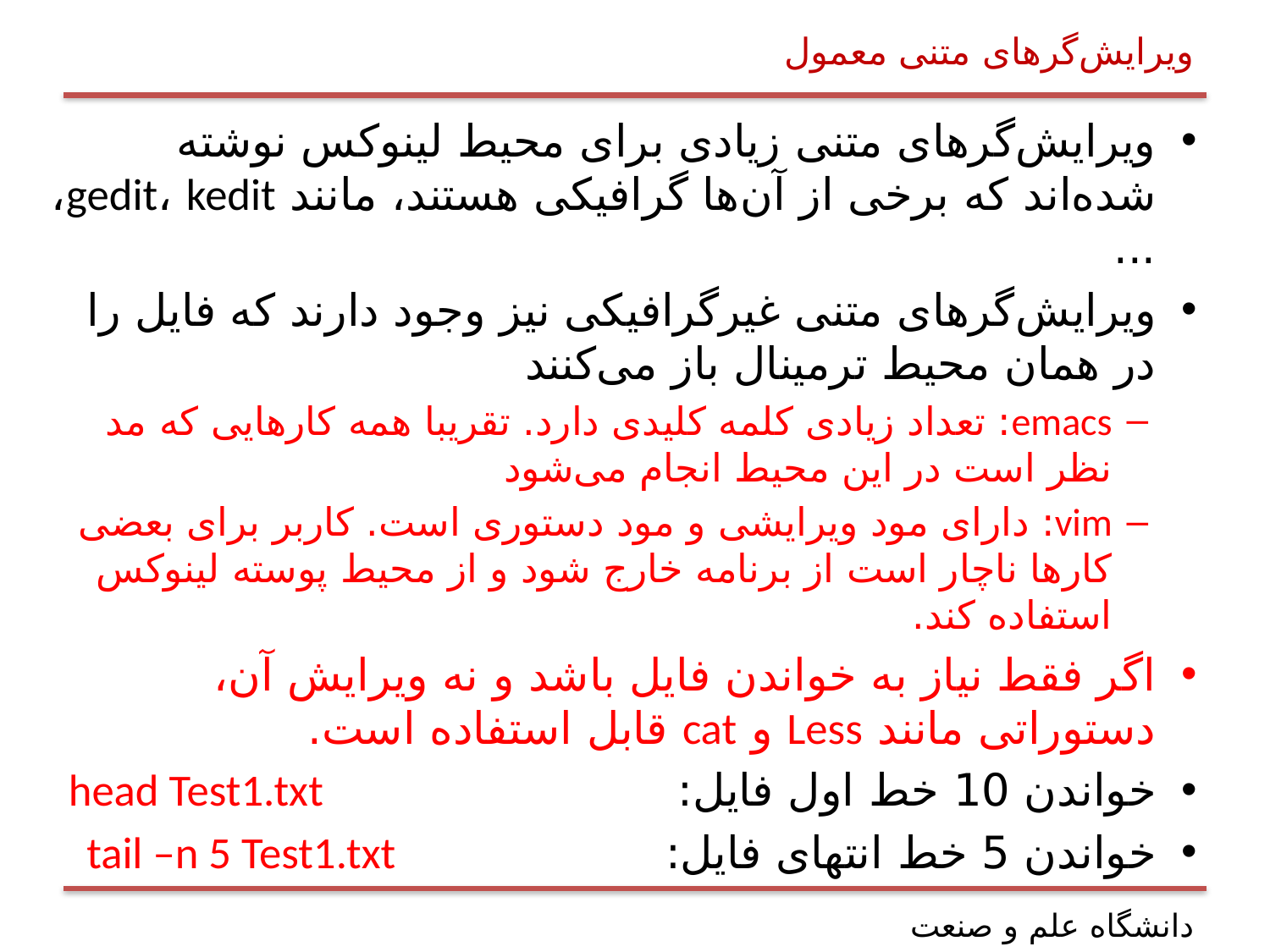

# ویرایش‌گرهای متنی معمول
ویرایش‌گرهای متنی زیادی برای محیط لینوکس نوشته شده‌اند که برخی از آن‌ها گرافیکی هستند، مانند gedit، kedit، ...
‌ویرایش‌گرهای متنی غیرگرافیکی نیز وجود دارند که فایل را در همان محیط ترمینال باز می‌کنند
emacs: تعداد زیادی کلمه کلیدی دارد. تقریبا همه کارهایی که مد نظر است در این محیط انجام می‌شود
vim: دارای مود ویرایشی و مود دستوری است. کاربر برای بعضی کارها ناچار است از برنامه خارج شود و از محیط پوسته لینوکس استفاده کند.
اگر فقط نیاز به خواندن فایل باشد و نه ویرایش آن، دستوراتی مانند Less و cat قابل استفاده است.
‌خواندن 10 خط اول فایل:                         head Test1.txt
خواندن 5 خط انتهای فایل:                   tail –n 5 Test1.txt